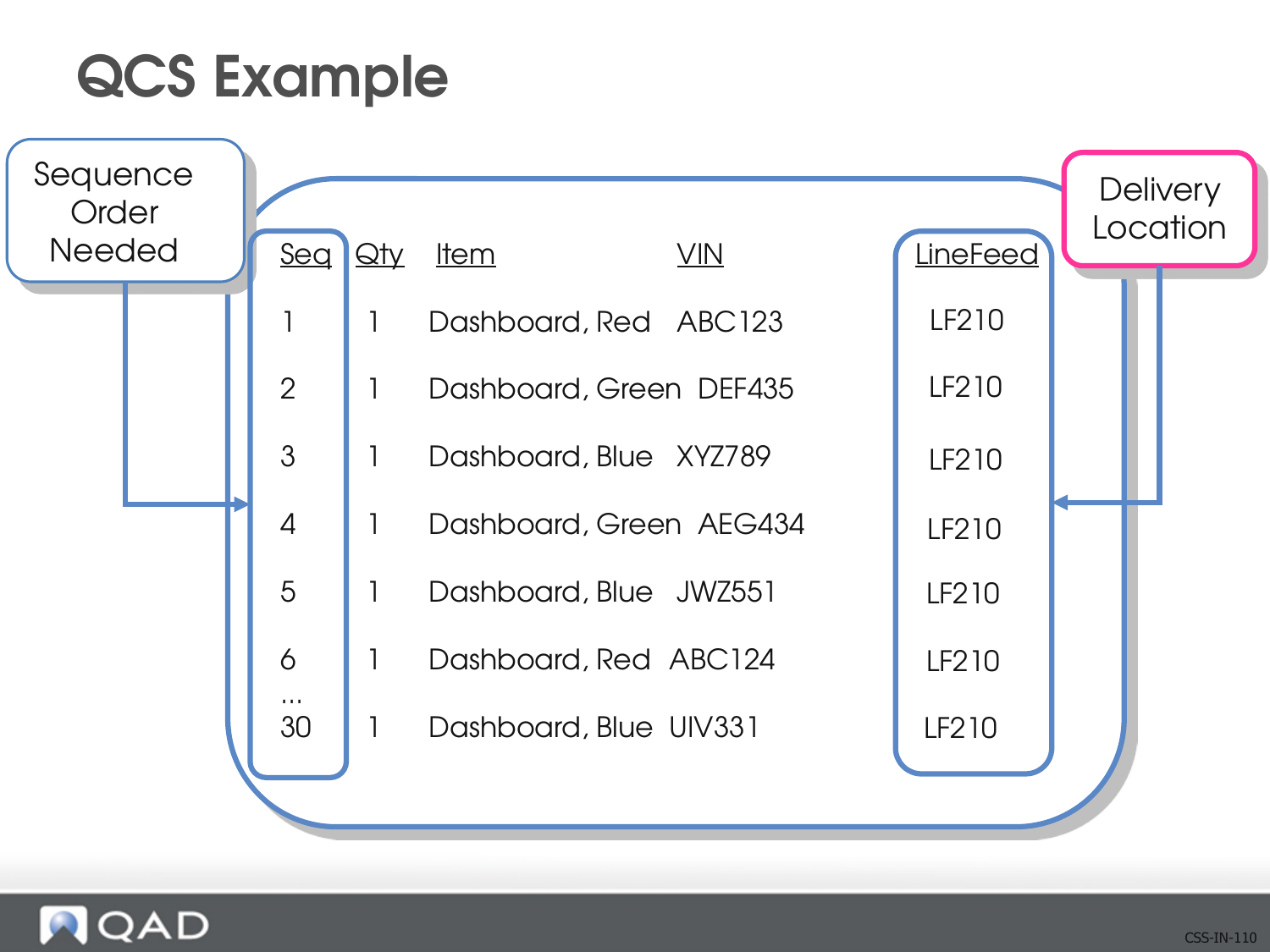

# QCS Example

Sequence
Order
Needed

Delivery
Location

Seq   Qty    Item		  VIN		LineFeed

1         1      Dashboard, Red 	  ABC123	               LF210

2         1      Dashboard, Green  DEF435	 LF210

3         1      Dashboard, Blue	  XYZ789        	 LF210

4         1      Dashboard, Green  AEG434               LF210

5         1      Dashboard, Blue	  JWZ551		LF210

6         1      Dashboard, Red 	 ABC124		LF210
...
30       1      Dashboard, Blue	 UIV331		LF210

LF210
LF210
LF210
LF210
LF210
LF210
LF210
CSS-IN-110